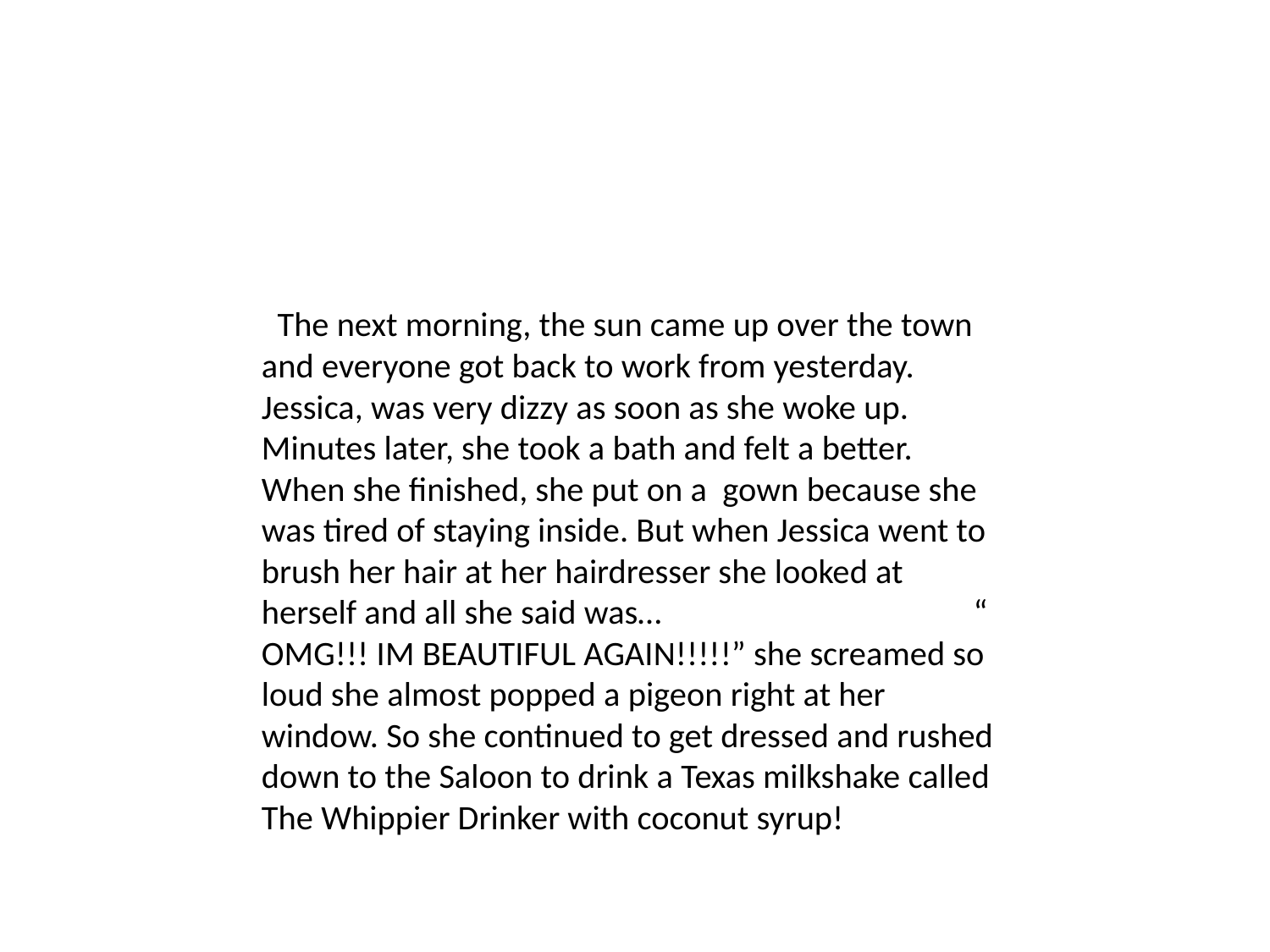

The next morning, the sun came up over the town and everyone got back to work from yesterday. Jessica, was very dizzy as soon as she woke up.  Minutes later, she took a bath and felt a better. When she finished, she put on a  gown because she was tired of staying inside. But when Jessica went to brush her hair at her hairdresser she looked at herself and all she said was…                                        “ OMG!!! IM BEAUTIFUL AGAIN!!!!!” she screamed so loud she almost popped a pigeon right at her window. So she continued to get dressed and rushed down to the Saloon to drink a Texas milkshake called The Whippier Drinker with coconut syrup!